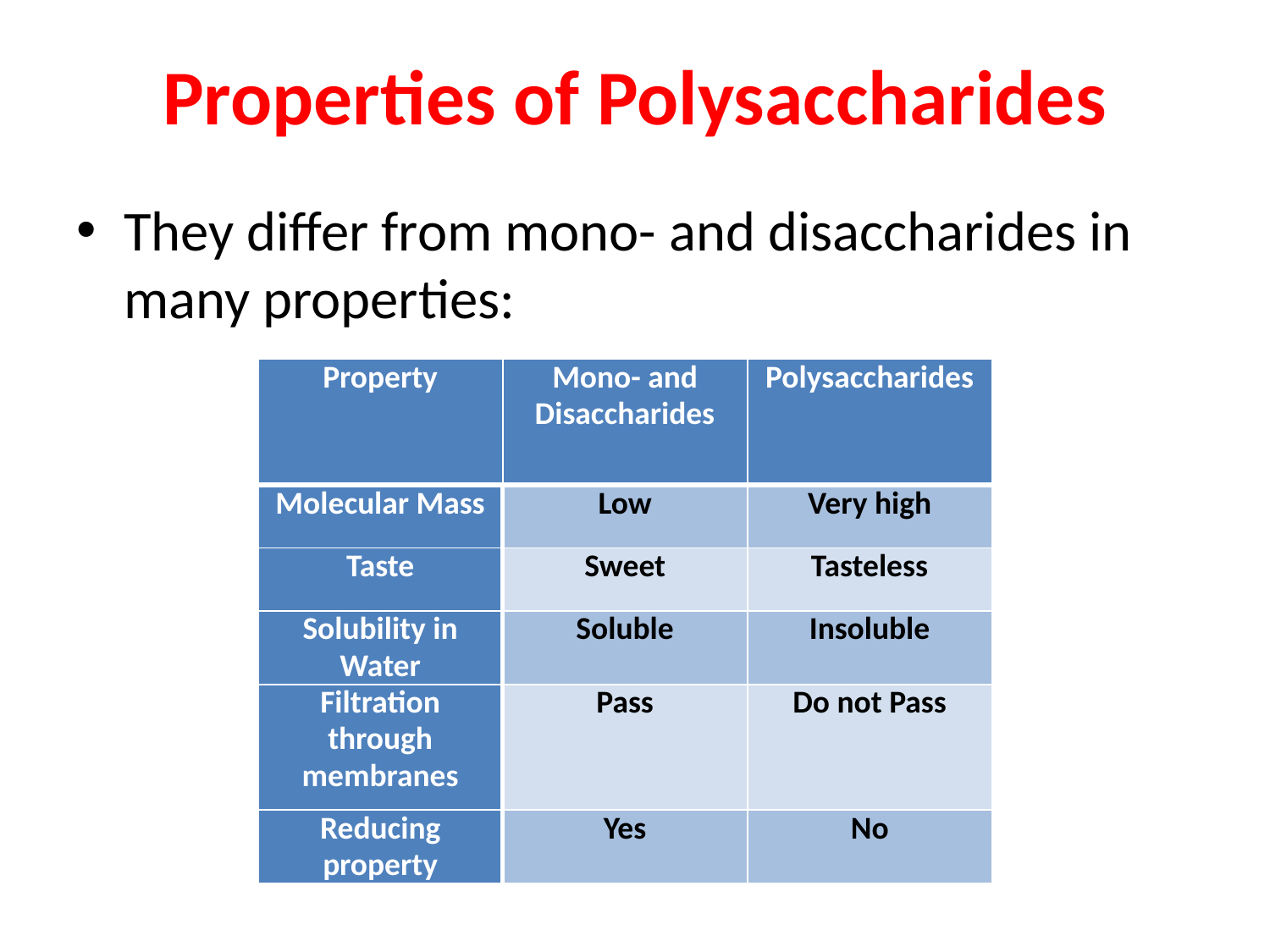

# Properties of Polysaccharides
They differ from mono- and disaccharides in many properties:

| Property | Mono- and Disaccharides | Polysaccharides |
| --- | --- | --- |
| Molecular Mass | Low | Very high |
| Taste | Sweet | Tasteless |
| Solubility in Water | Soluble | Insoluble |
| Filtration through membranes | Pass | Do not Pass |
| Reducing property | Yes | No |